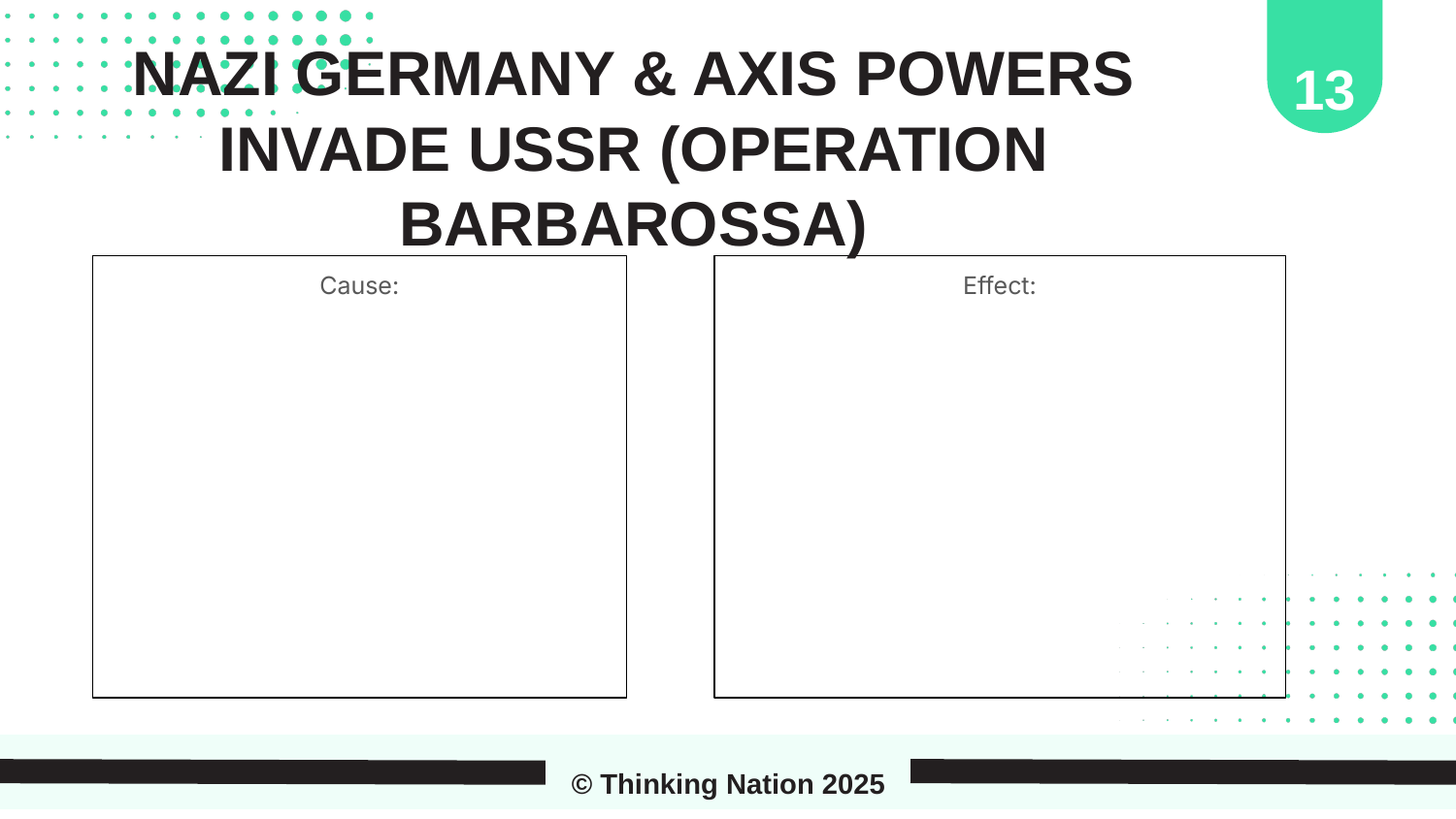

13
NAZI GERMANY & AXIS POWERS INVADE USSR (OPERATION BARBAROSSA)
Cause:

Effect:

© Thinking Nation 2025